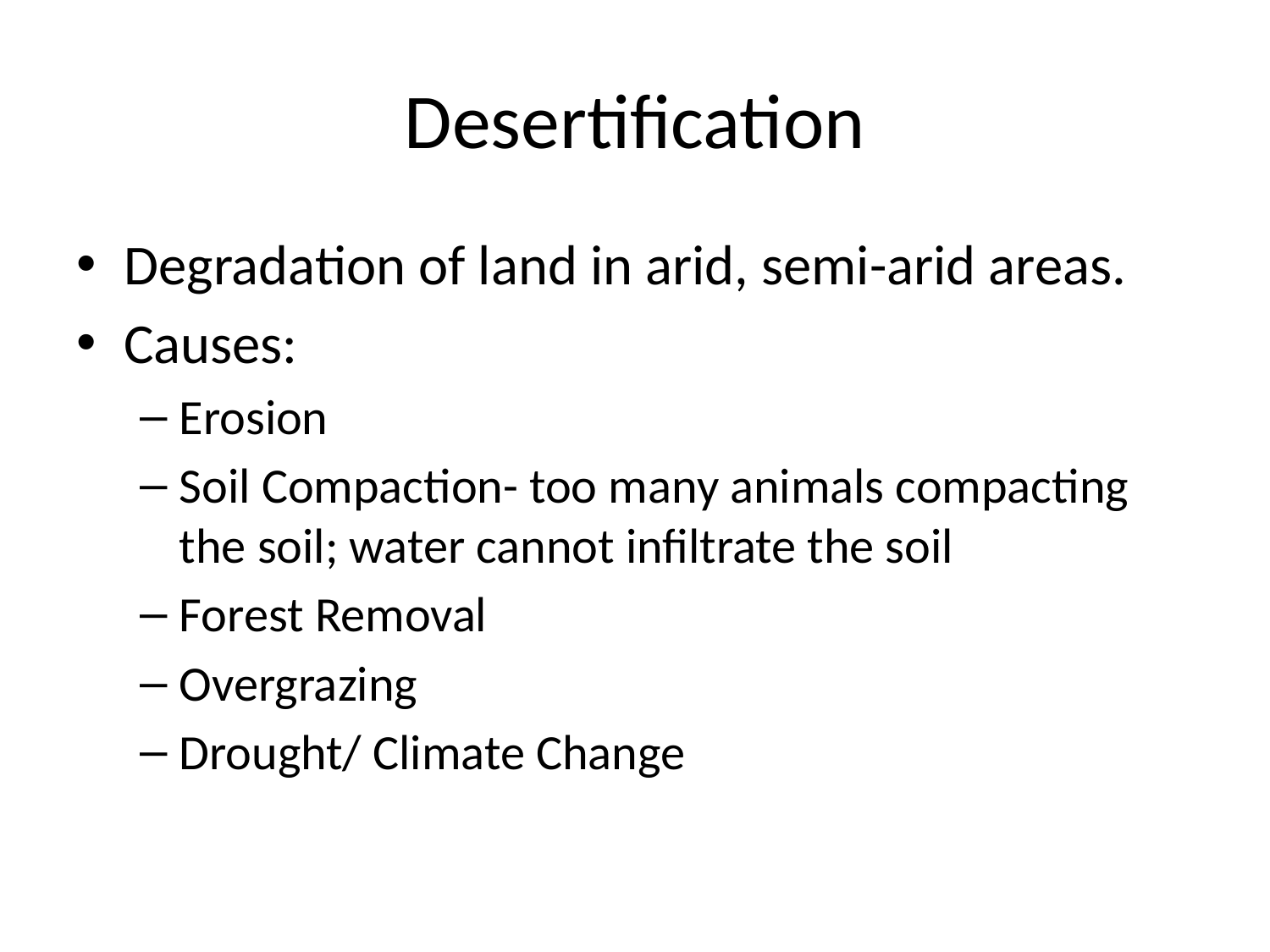

# Desertification
Degradation of land in arid, semi-arid areas.
Causes:
Erosion
Soil Compaction- too many animals compacting the soil; water cannot infiltrate the soil
Forest Removal
Overgrazing
Drought/ Climate Change